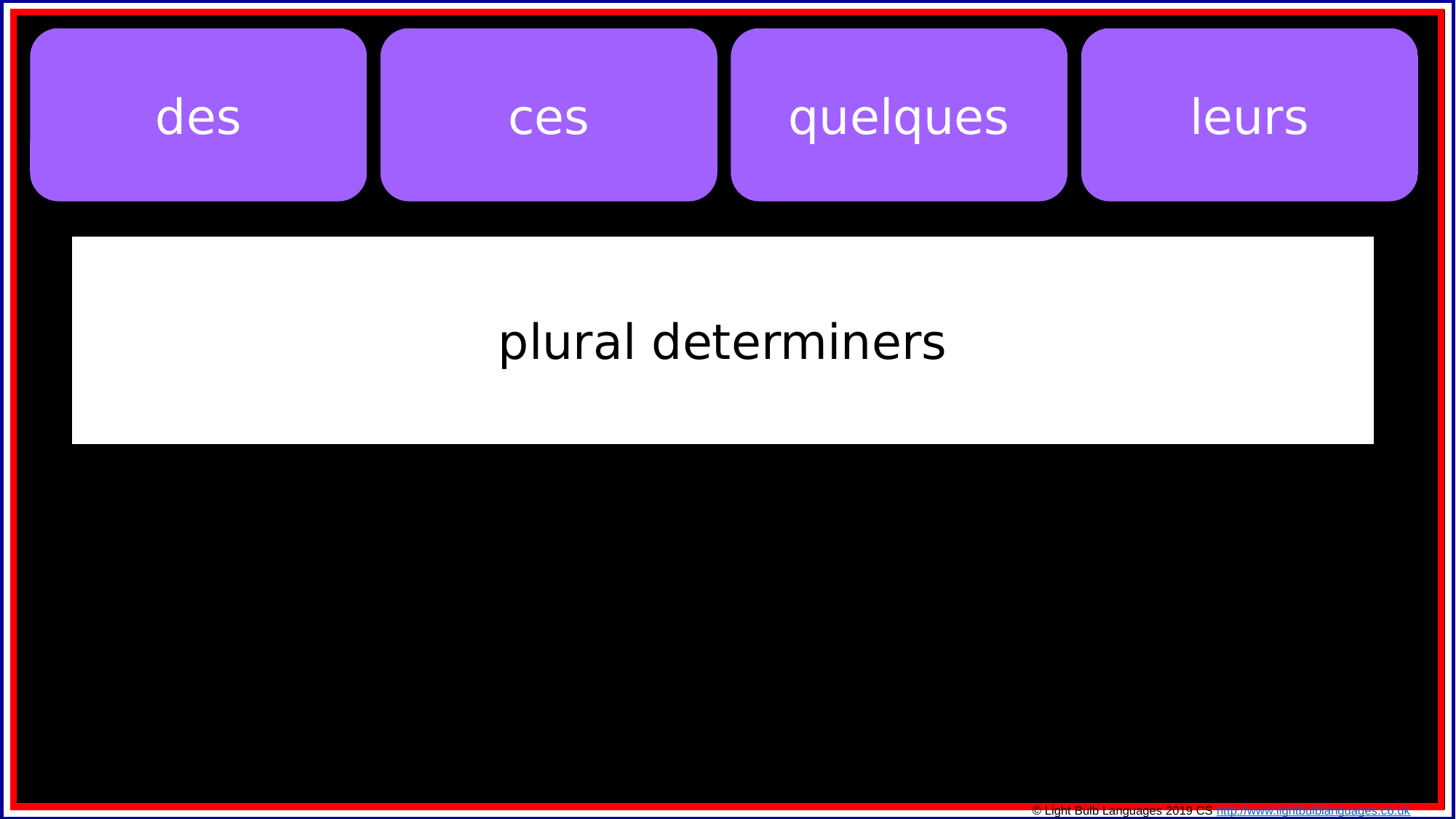

des
ces
quelques
leurs
plural determiners
© Light Bulb Languages 2019 CS http://www.lightbulblanguages.co.uk